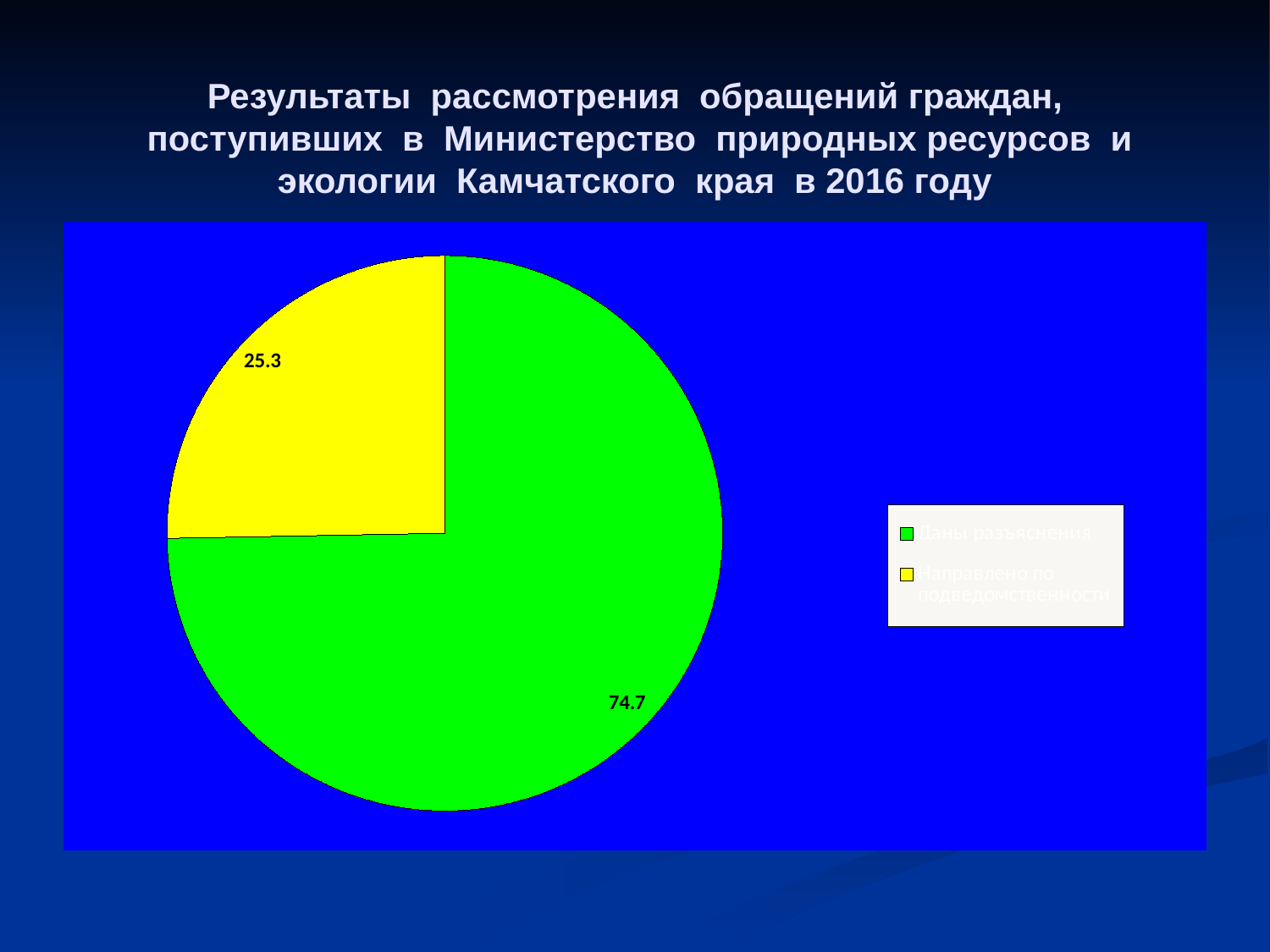

# Результаты  рассмотрения  обращений граждан, поступивших  в  Министерство  природных ресурсов  и экологии  Камчатского  края  в 2016 году

### Chart

| Category |  |  |
|---|---|---|
| Даны разъяснения | 74.7 | 74.7 |
| Направлено по подведомственности | 25.3 | 25.3 |